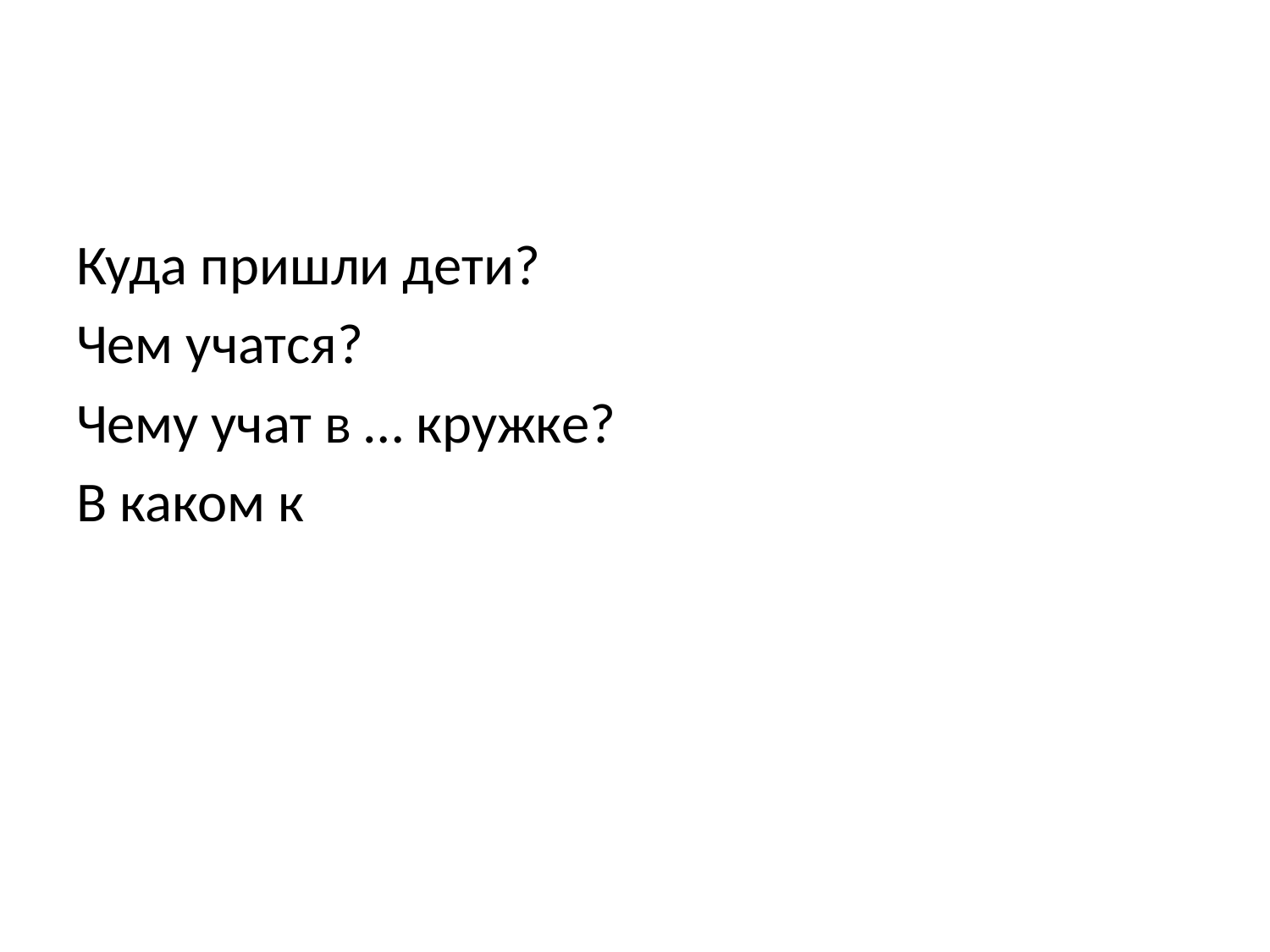

#
Куда пришли дети?
Чем учатся?
Чему учат в … кружке?
В каком к